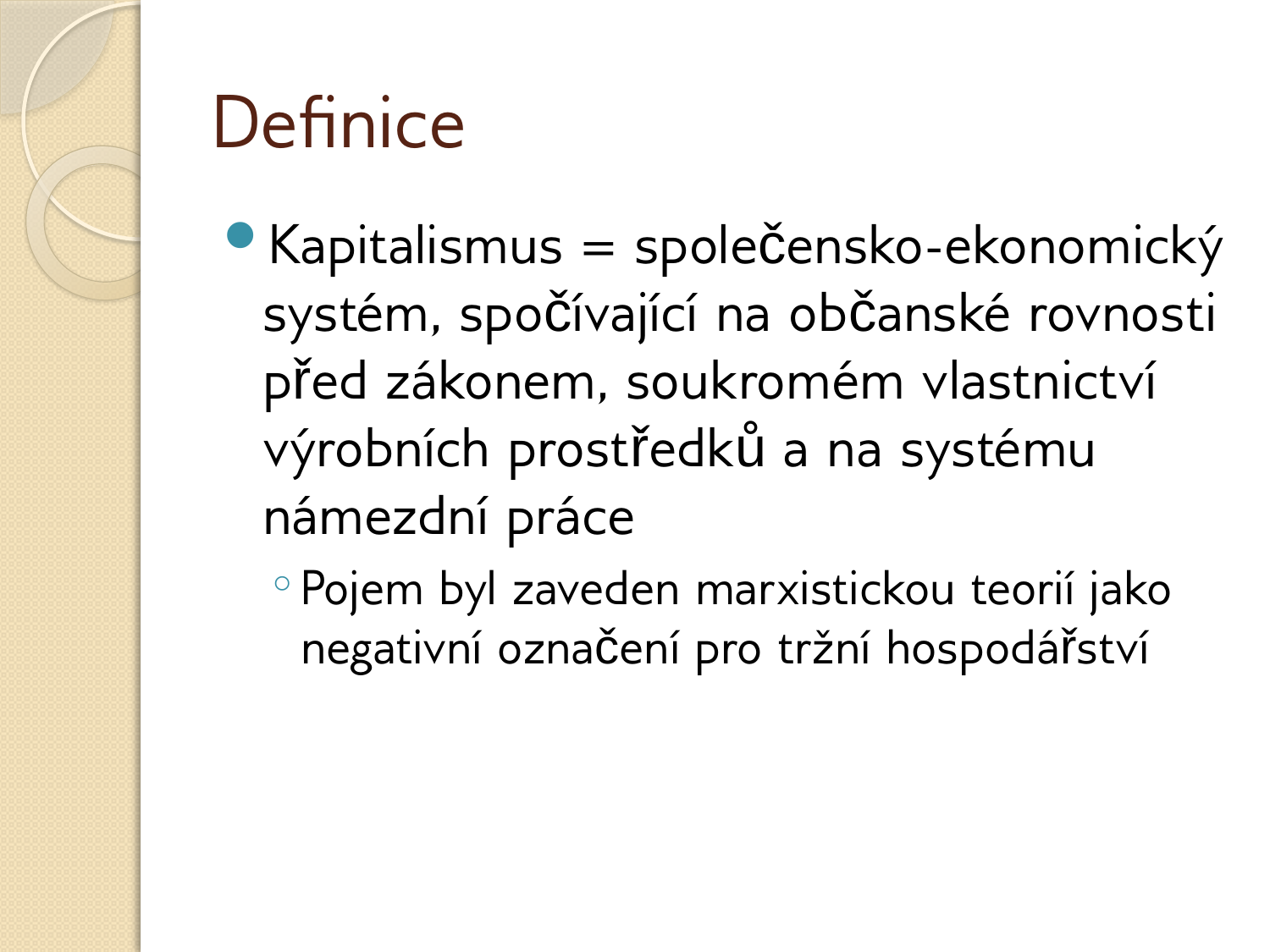

# Definice
Kapitalismus = společensko-ekonomický systém, spočívající na občanské rovnosti před zákonem, soukromém vlastnictví výrobních prostředků a na systému námezdní práce
Pojem byl zaveden marxistickou teorií jako negativní označení pro tržní hospodářství